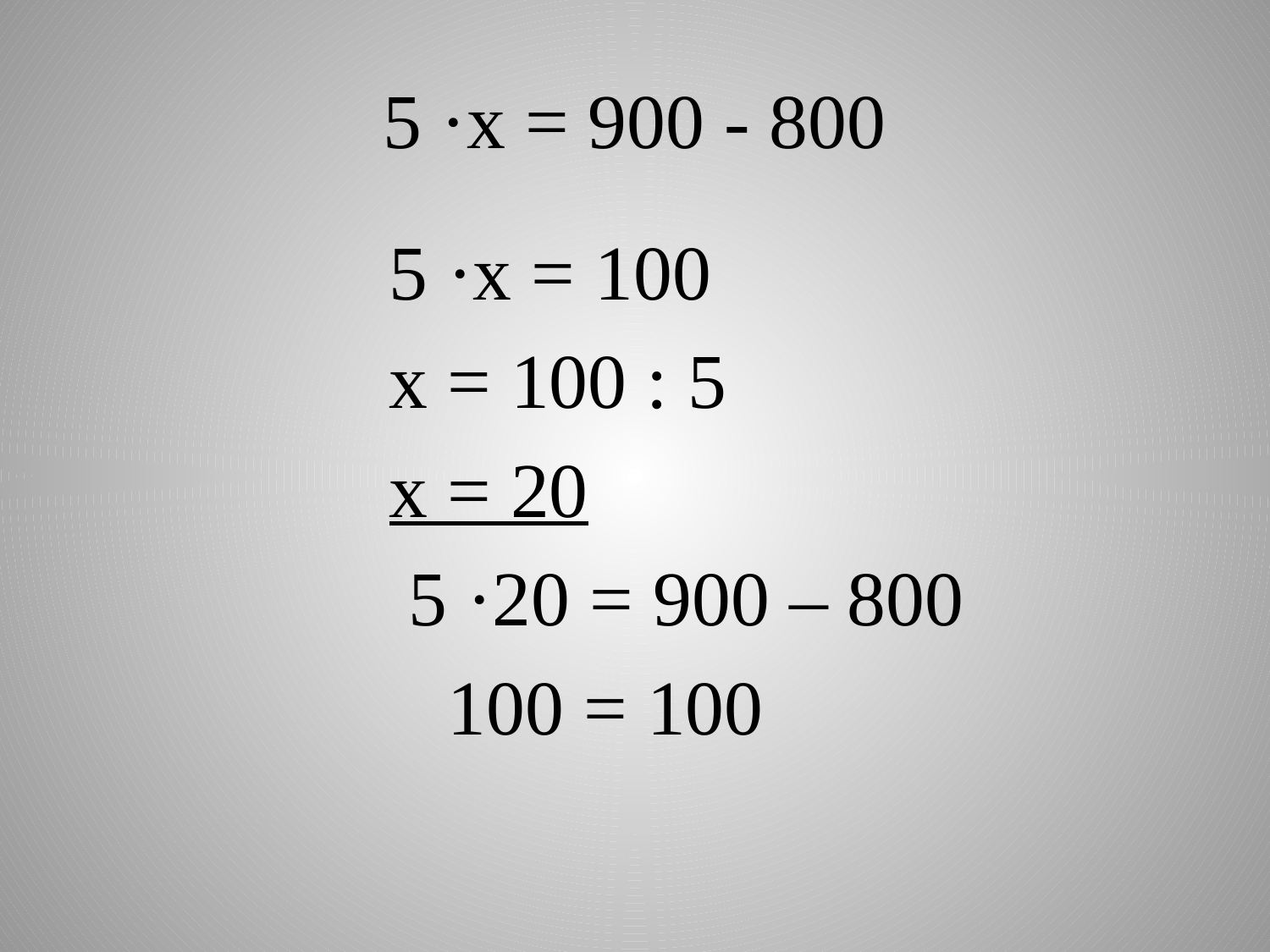

# 5 ·х = 900 - 800
                5 ·х = 100
                х = 100 : 5
                х = 20
                 5 ·20 = 900 – 800
                   100 = 100